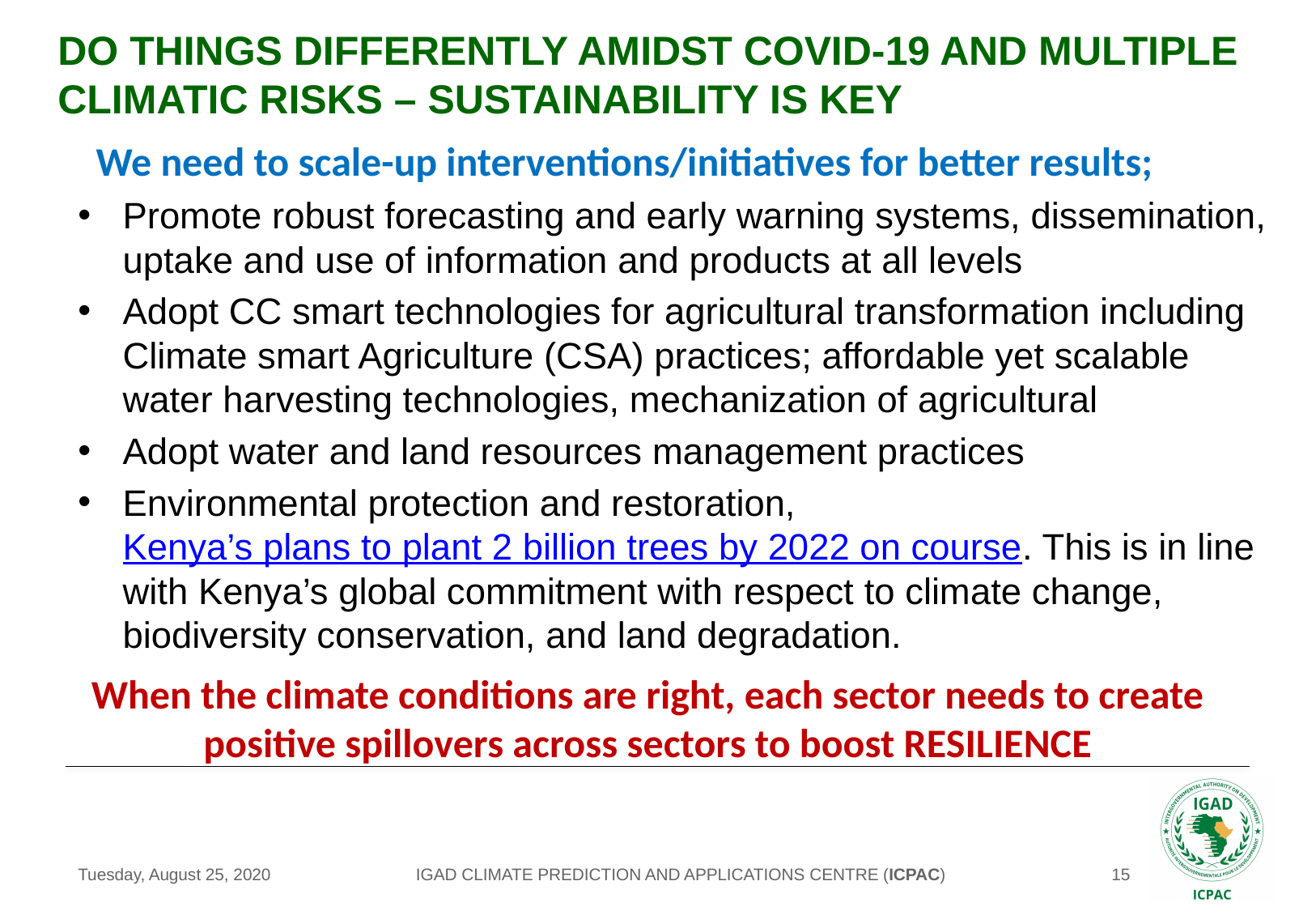

# DO THINGS DIFFERENTLY AMIDST COVID-19 AND MULTIPLE CLIMATIC RISKS – SUSTAINABILITY IS KEY
We need to scale-up interventions/initiatives for better results;
Promote robust forecasting and early warning systems, dissemination, uptake and use of information and products at all levels
Adopt CC smart technologies for agricultural transformation including Climate smart Agriculture (CSA) practices; affordable yet scalable water harvesting technologies, mechanization of agricultural
Adopt water and land resources management practices
Environmental protection and restoration, Kenya’s plans to plant 2 billion trees by 2022 on course. This is in line with Kenya’s global commitment with respect to climate change, biodiversity conservation, and land degradation.
When the climate conditions are right, each sector needs to create positive spillovers across sectors to boost RESILIENCE
IGAD CLIMATE PREDICTION AND APPLICATIONS CENTRE (ICPAC)
Tuesday, August 25, 2020
15